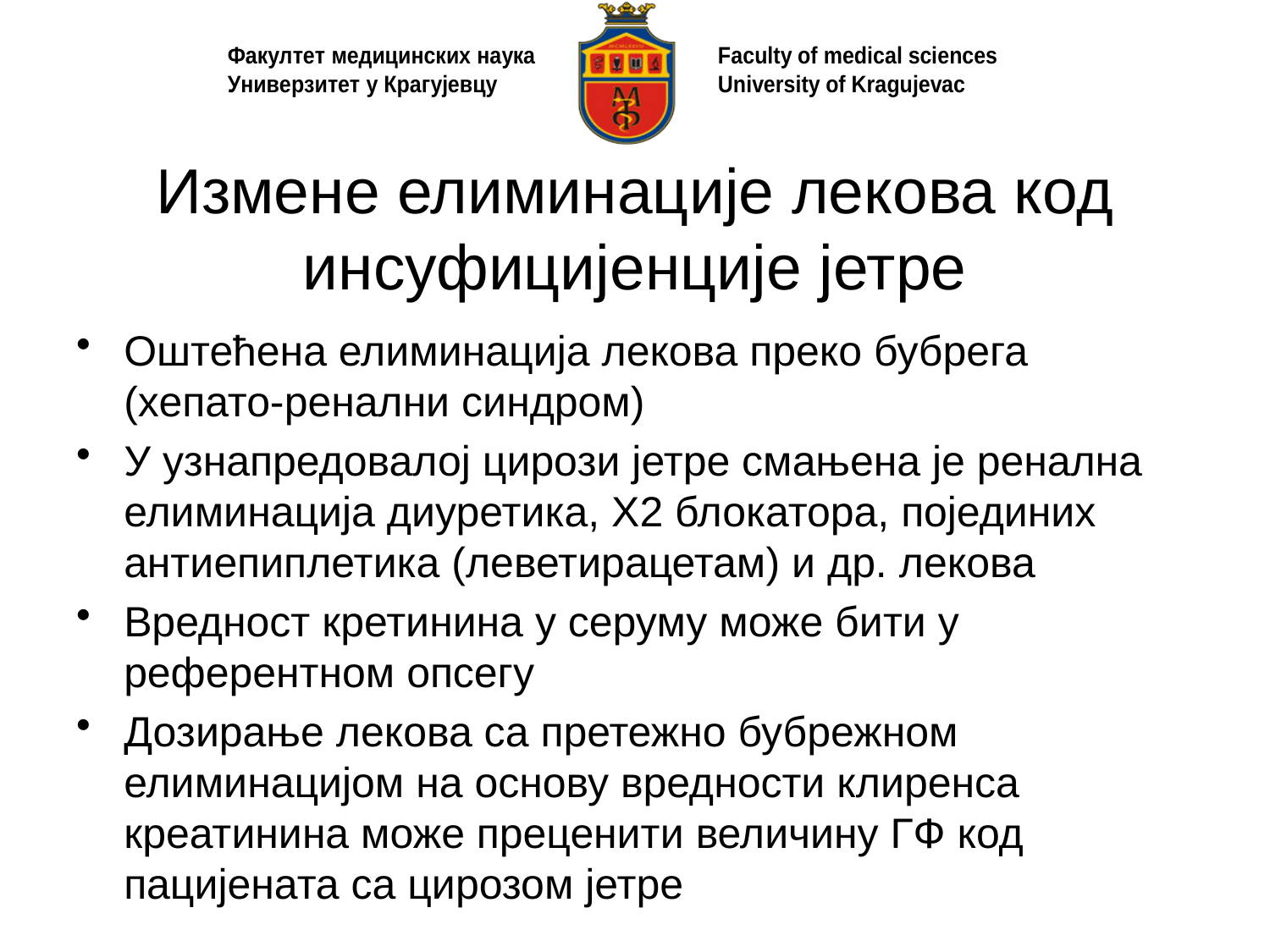

# Измене елиминације лекова код инсуфицијенције јетре
Оштећена елиминација лекова преко бубрега (хепато-ренални синдром)
У узнапредовалој цирози јетре смањена је ренална елиминација диуретика, Х2 блокатора, појединих антиепиплетика (леветирацетам) и др. лекова
Вредност кретинина у серуму може бити у референтном опсегу
Дозирање лекова са претежно бубрежном елиминацијом на основу вредности клиренса креатинина може преценити величину ГФ код пацијената са цирозом јетре